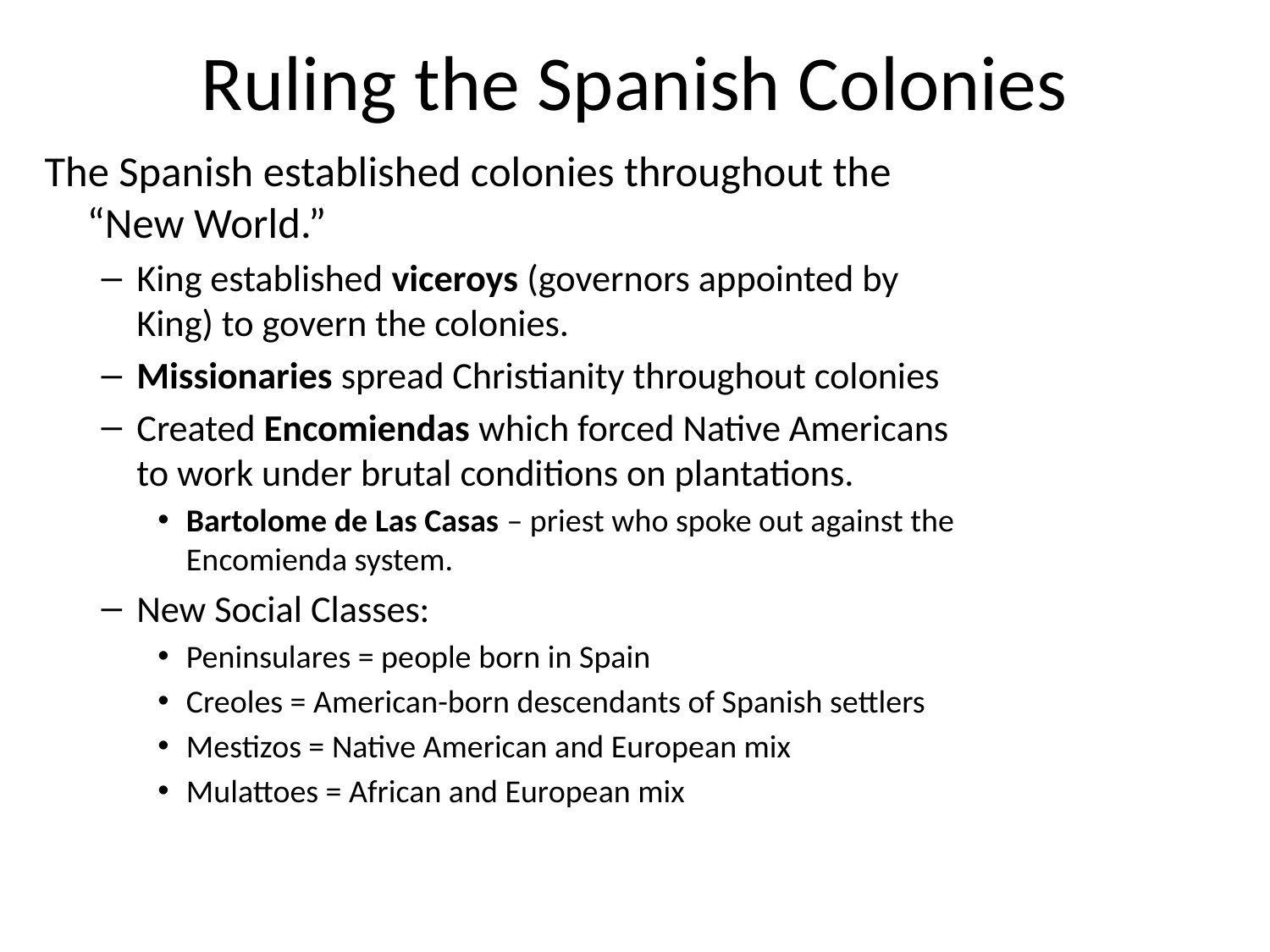

# Ruling the Spanish Colonies
The Spanish established colonies throughout the “New World.”
King established viceroys (governors appointed by King) to govern the colonies.
Missionaries spread Christianity throughout colonies
Created Encomiendas which forced Native Americans to work under brutal conditions on plantations.
Bartolome de Las Casas – priest who spoke out against the Encomienda system.
New Social Classes:
Peninsulares = people born in Spain
Creoles = American-born descendants of Spanish settlers
Mestizos = Native American and European mix
Mulattoes = African and European mix